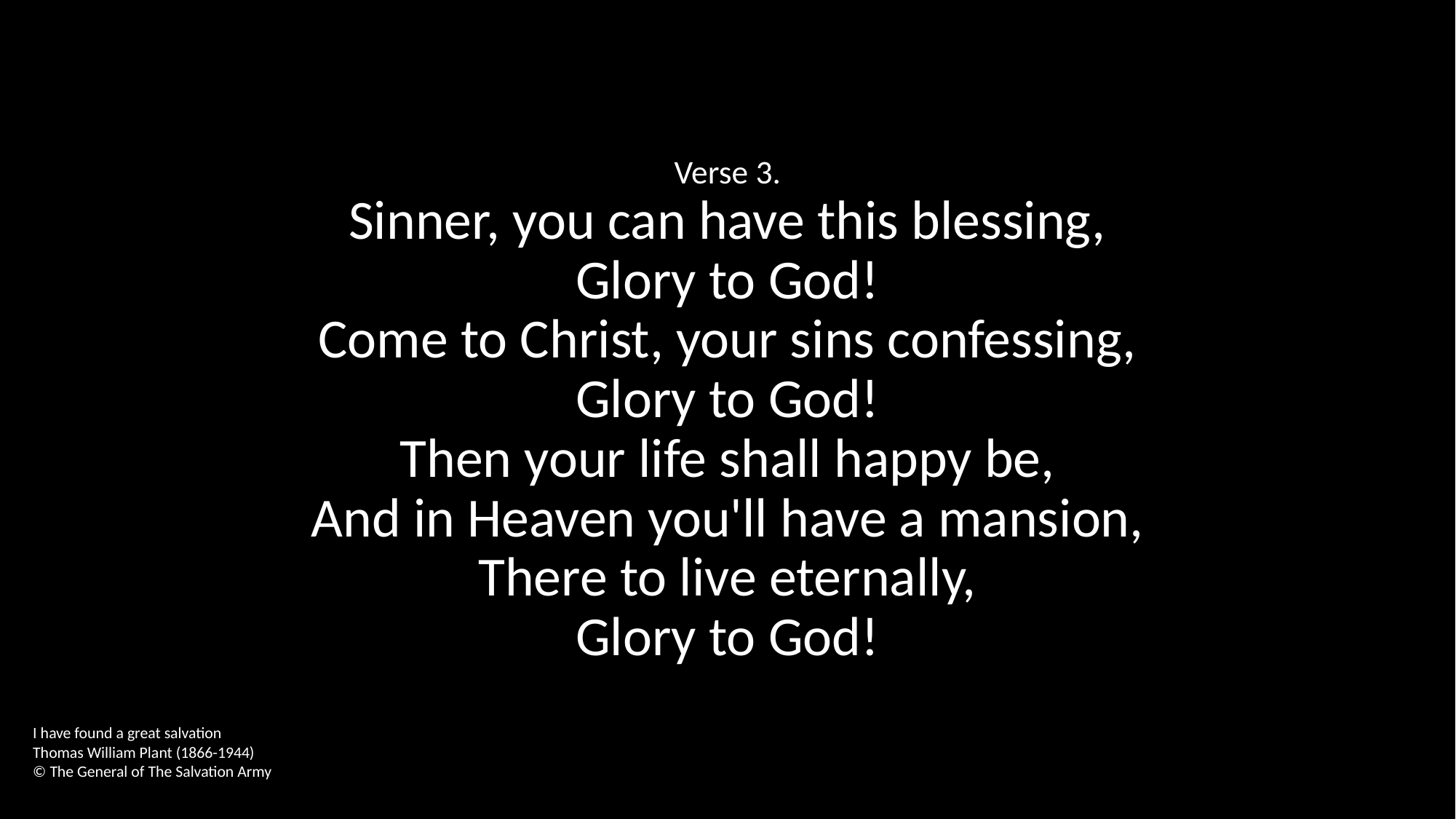

Verse 3.
Sinner, you can have this blessing,
Glory to God!
Come to Christ, your sins confessing,
Glory to God!
Then your life shall happy be,
And in Heaven you'll have a mansion,
There to live eternally,
Glory to God!
I have found a great salvation
Thomas William Plant (1866-1944)
© The General of The Salvation Army